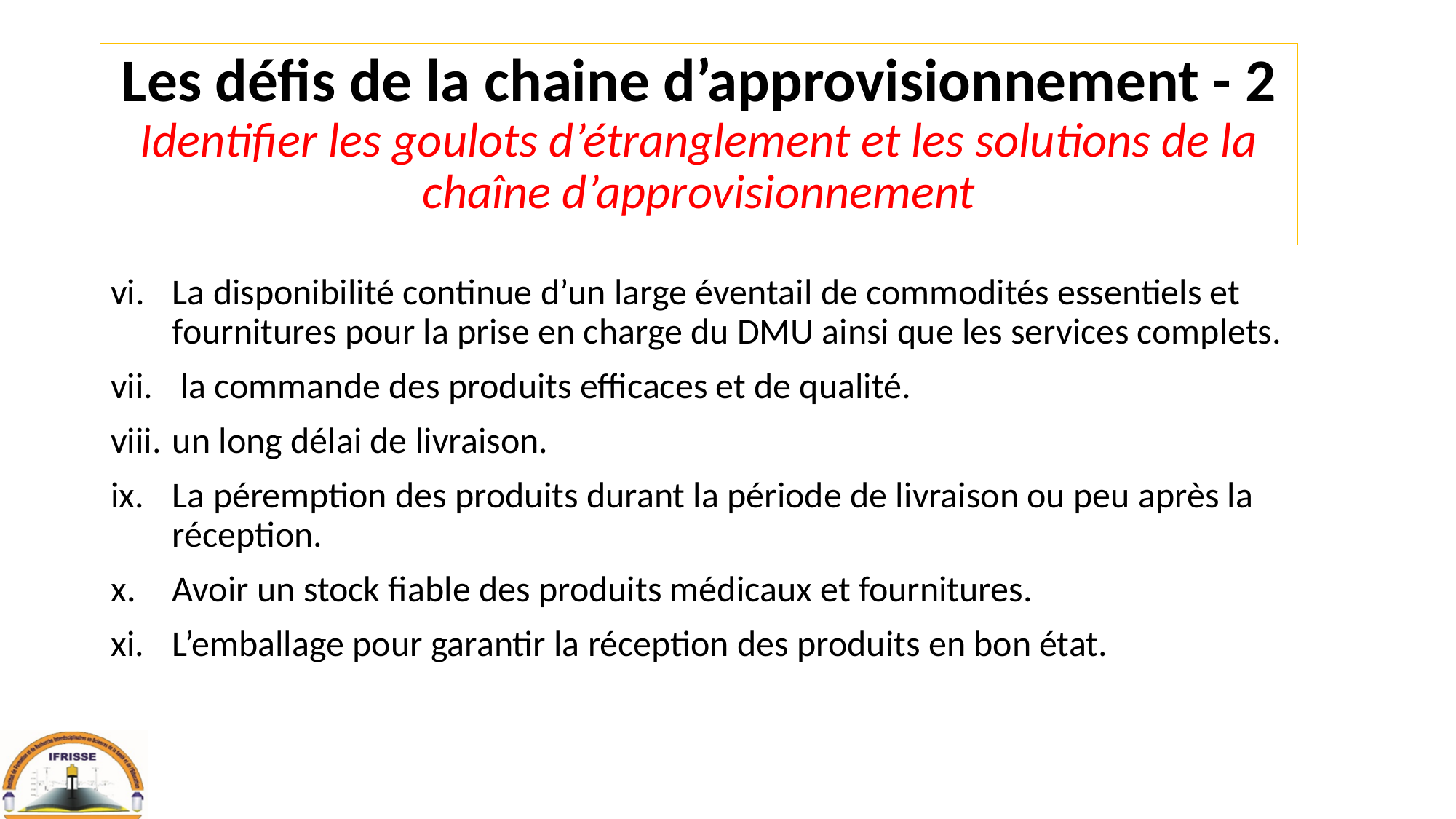

# Les défis de la chaine d’approvisionnement - 2 Identifier les goulots d’étranglement et les solutions de la chaîne d’approvisionnement
La disponibilité continue d’un large éventail de commodités essentiels et fournitures pour la prise en charge du DMU ainsi que les services complets.
 la commande des produits efficaces et de qualité.
un long délai de livraison.
La péremption des produits durant la période de livraison ou peu après la réception.
Avoir un stock fiable des produits médicaux et fournitures.
L’emballage pour garantir la réception des produits en bon état.